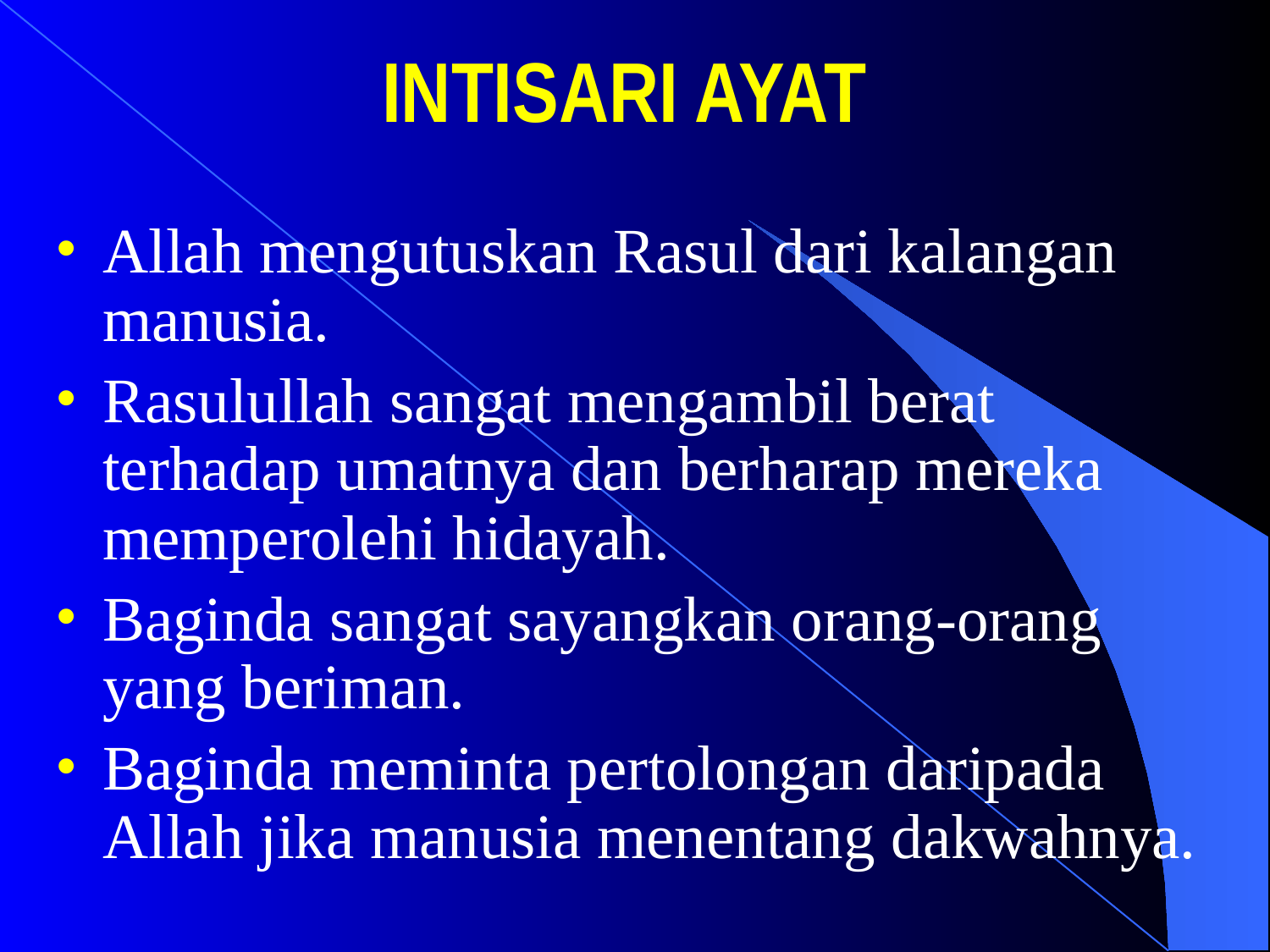

# INTISARI AYAT
Allah mengutuskan Rasul dari kalangan manusia.
Rasulullah sangat mengambil berat terhadap umatnya dan berharap mereka memperolehi hidayah.
Baginda sangat sayangkan orang-orang yang beriman.
Baginda meminta pertolongan daripada Allah jika manusia menentang dakwahnya.